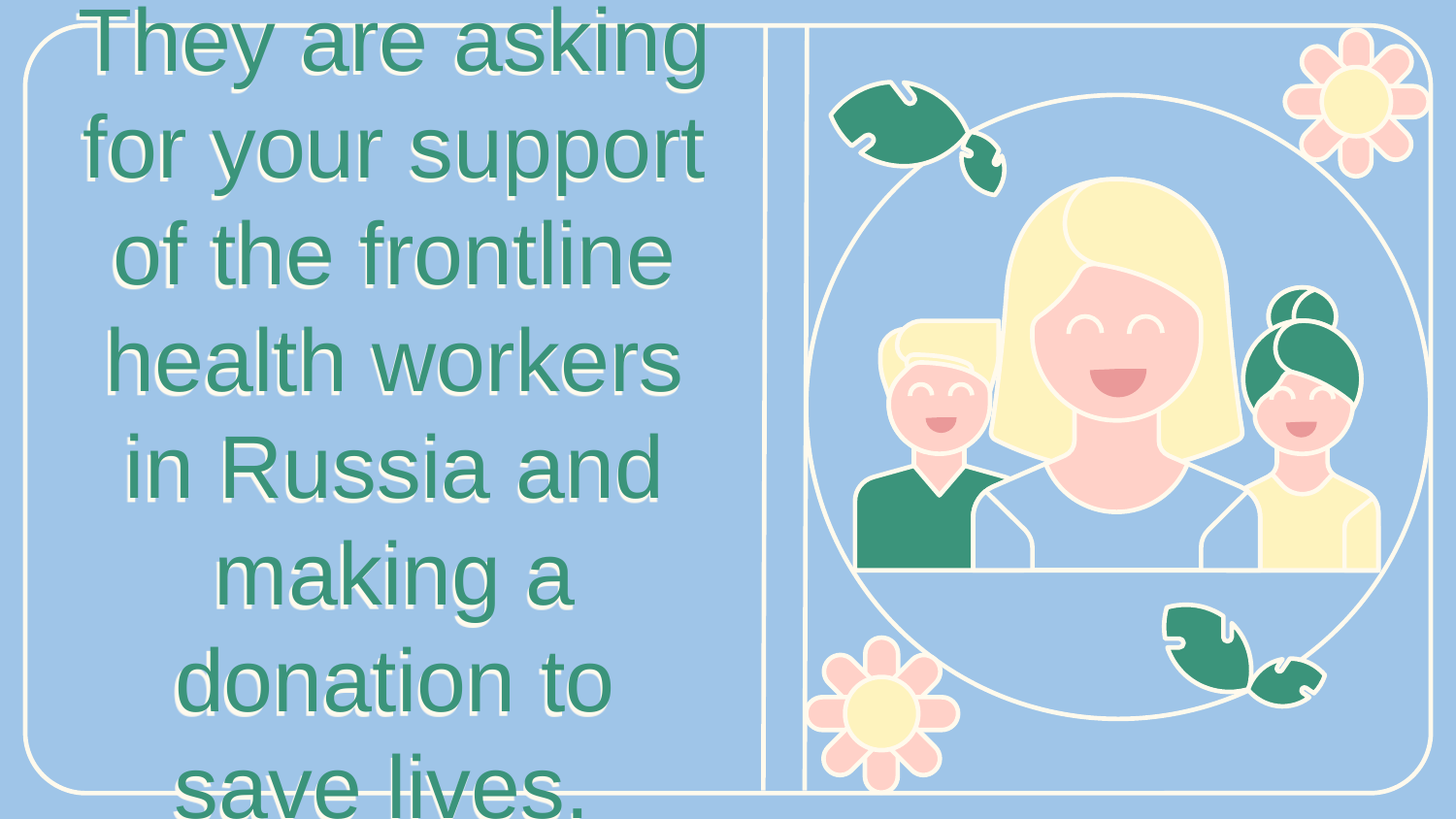

# They are asking for your support of the frontline health workers in Russia and making a donation to save lives.